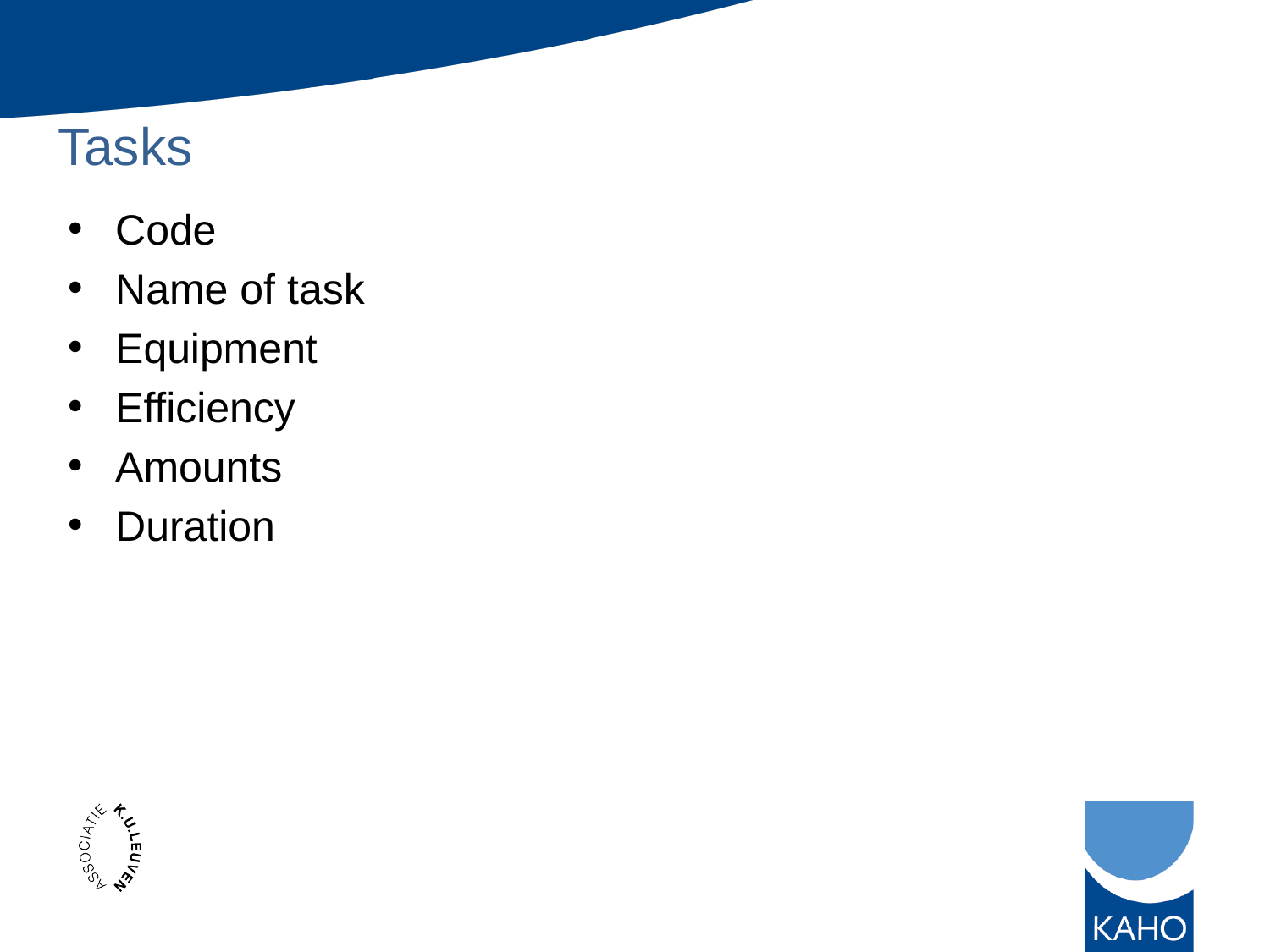

Tasks
Code
Name of task
Equipment
Efficiency
Amounts
Duration